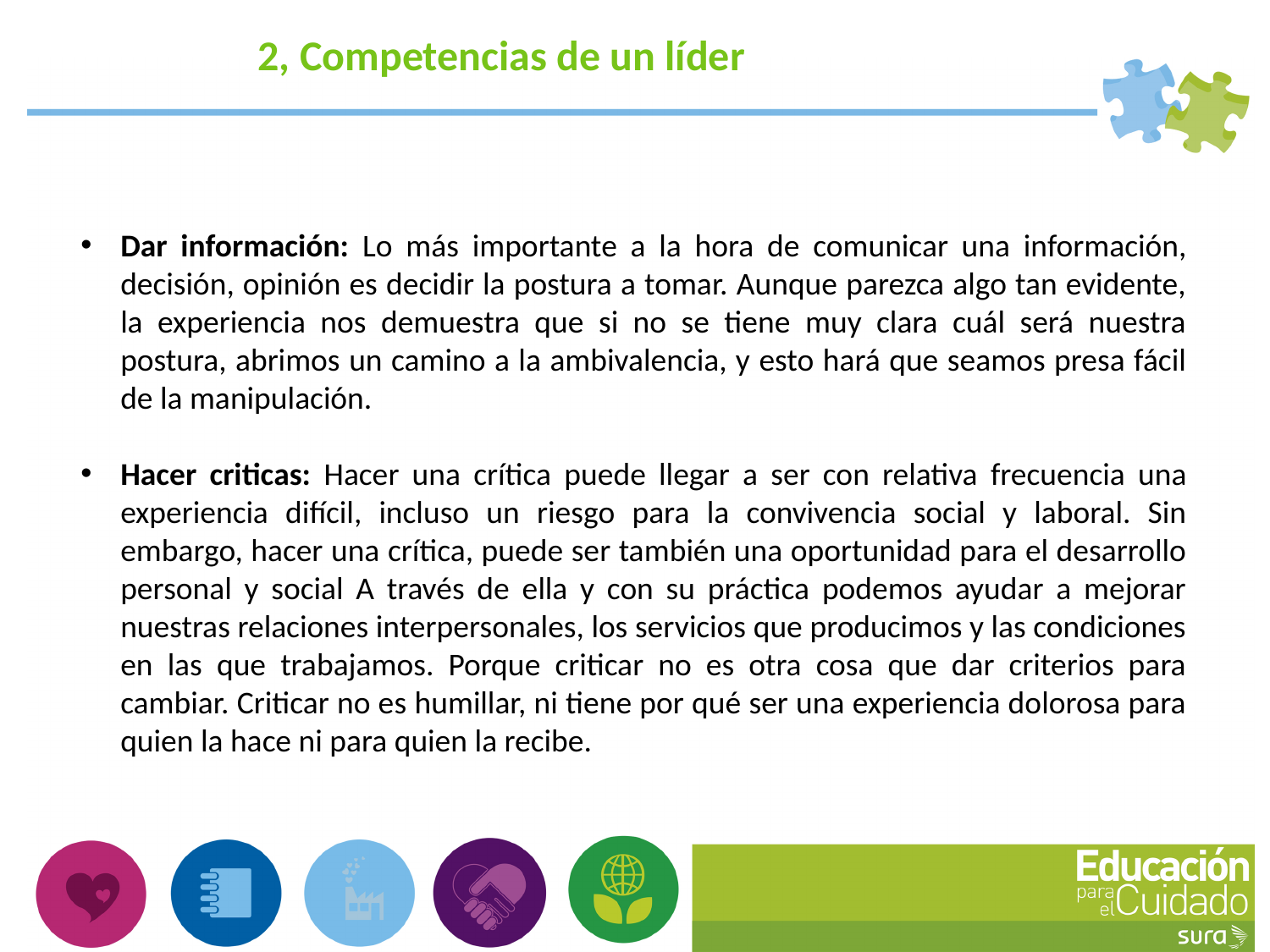

2, Competencias de un líder

Dar información: Lo más importante a la hora de comunicar una información, decisión, opinión es decidir la postura a tomar. Aunque parezca algo tan evidente, la experiencia nos demuestra que si no se tiene muy clara cuál será nuestra postura, abrimos un camino a la ambivalencia, y esto hará que seamos presa fácil de la manipulación.

Hacer criticas: Hacer una crítica puede llegar a ser con relativa frecuencia una experiencia difícil, incluso un riesgo para la convivencia social y laboral. Sin embargo, hacer una crítica, puede ser también una oportunidad para el desarrollo personal y social A través de ella y con su práctica podemos ayudar a mejorar nuestras relaciones interpersonales, los servicios que producimos y las condiciones en las que trabajamos. Porque criticar no es otra cosa que dar criterios para cambiar. Criticar no es humillar, ni tiene por qué ser una experiencia dolorosa para quien la hace ni para quien la recibe.